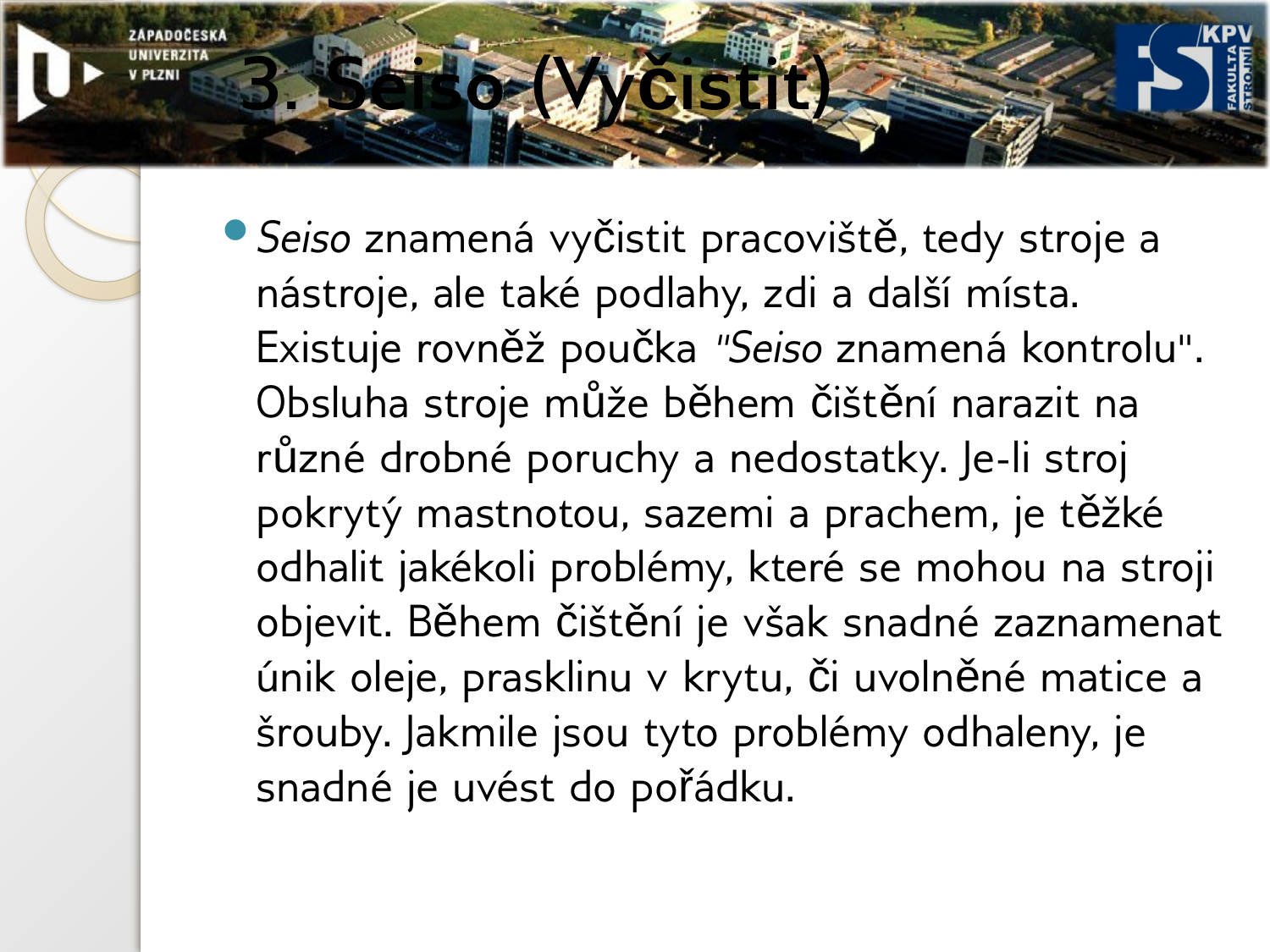

# 3. Seiso (Vyčistit)
Seiso znamená vyčistit pracoviště, tedy stroje a nástroje, ale také podlahy, zdi a další místa. Existuje rovněž poučka "Seiso znamená kontrolu". Obsluha stroje může během čištění narazit na různé drobné poruchy a nedostatky. Je-li stroj pokrytý mastnotou, sazemi a prachem, je těžké odhalit jakékoli problémy, které se mohou na stroji objevit. Během čištění je však snadné zaznamenat únik oleje, prasklinu v krytu, či uvolněné matice a šrouby. Jakmile jsou tyto problémy odhaleny, je snadné je uvést do pořádku.